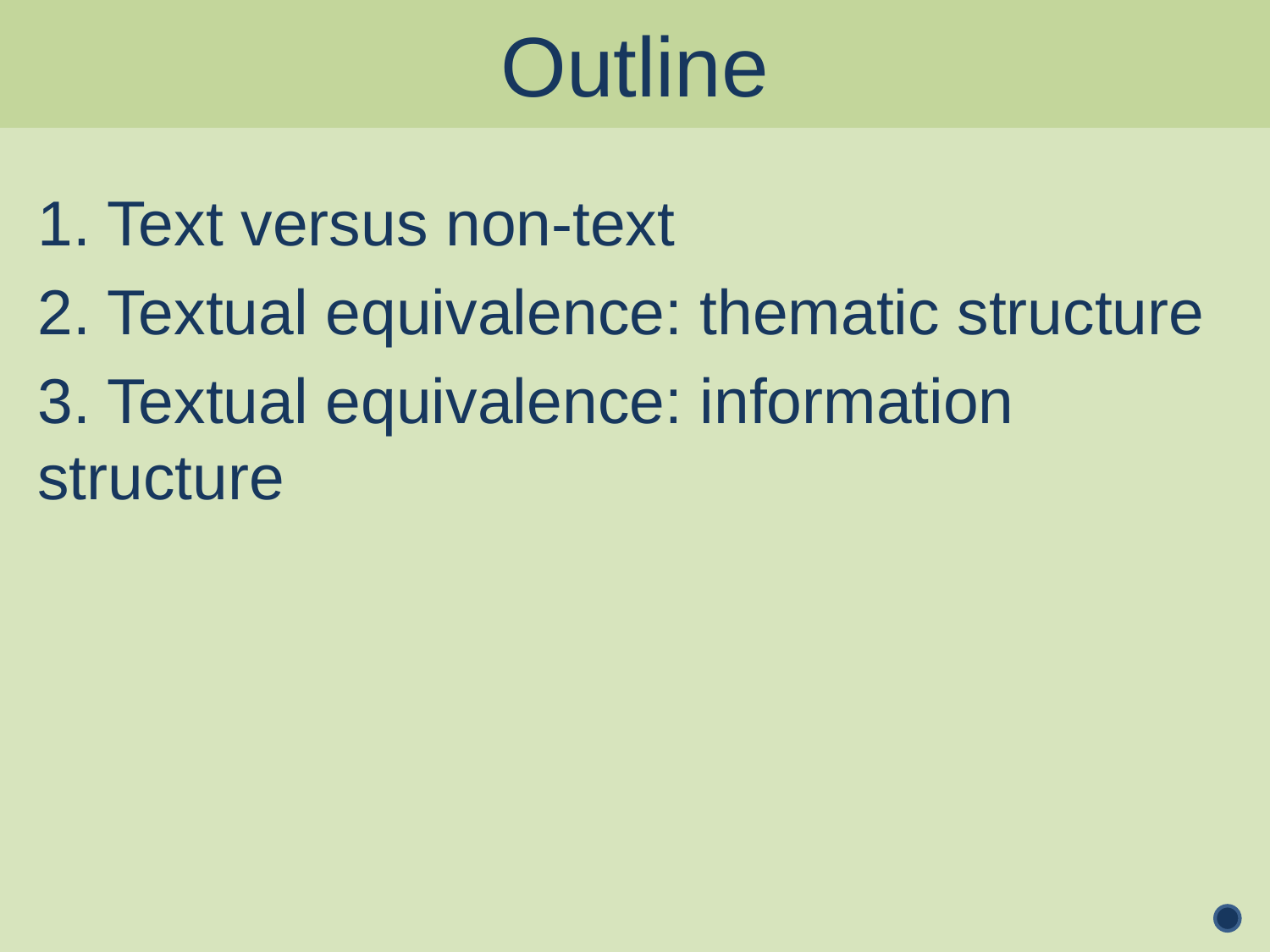

Outline
1. Text versus non-text
2. Textual equivalence: thematic structure
3. Textual equivalence: information structure